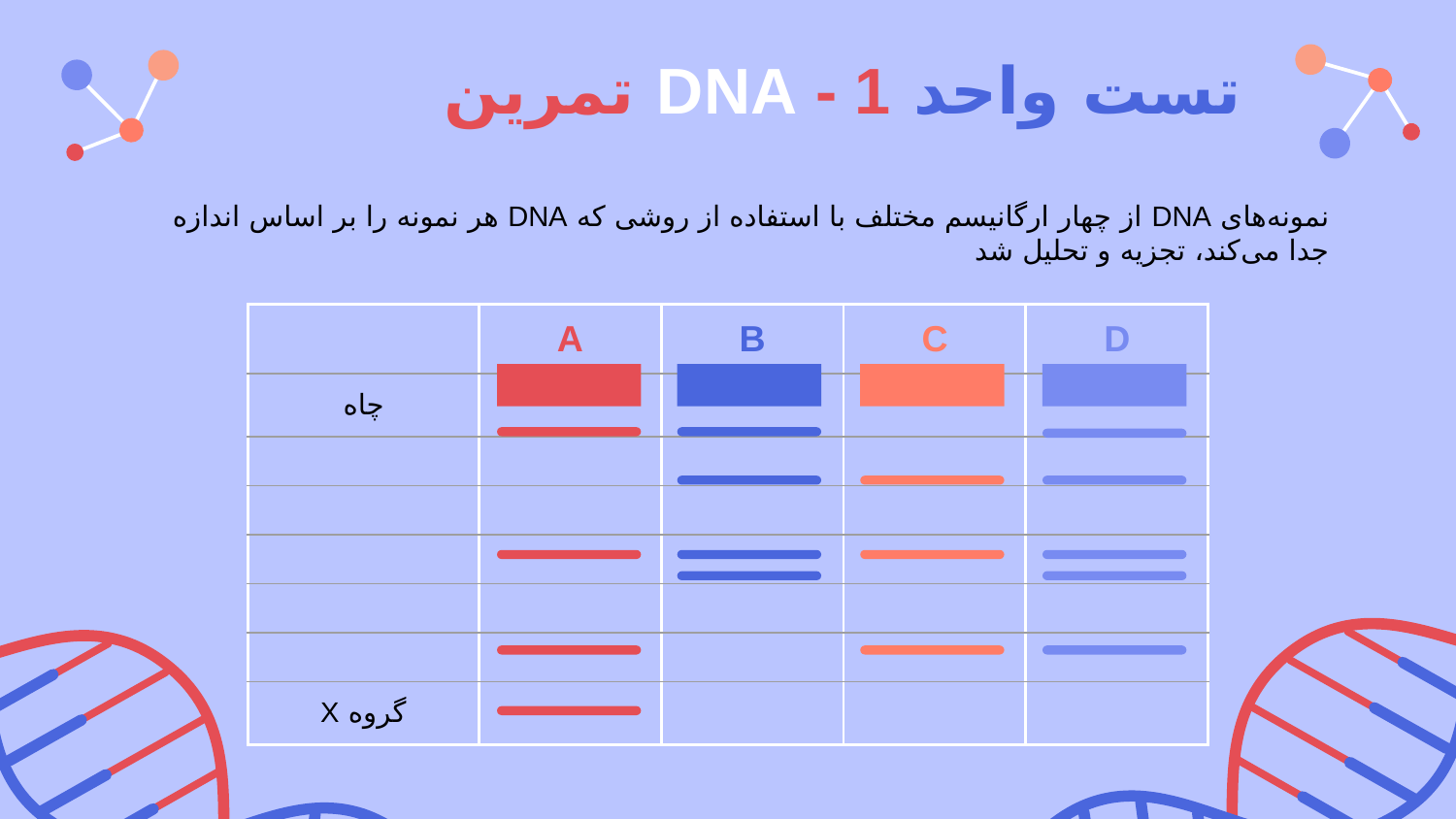

# تست واحد DNA - 1 تمرین
نمونه‌های DNA از چهار ارگانیسم مختلف با استفاده از روشی که DNA هر نمونه را بر اساس اندازه جدا می‌کند، تجزیه و تحلیل شد
|  | A | B | C | D |
| --- | --- | --- | --- | --- |
| چاه |  |  |  |  |
|  |  |  |  |  |
|  |  |  |  |  |
|  |  |  |  |  |
|  |  |  |  |  |
|  |  |  |  |  |
| گروه X |  |  |  |  |